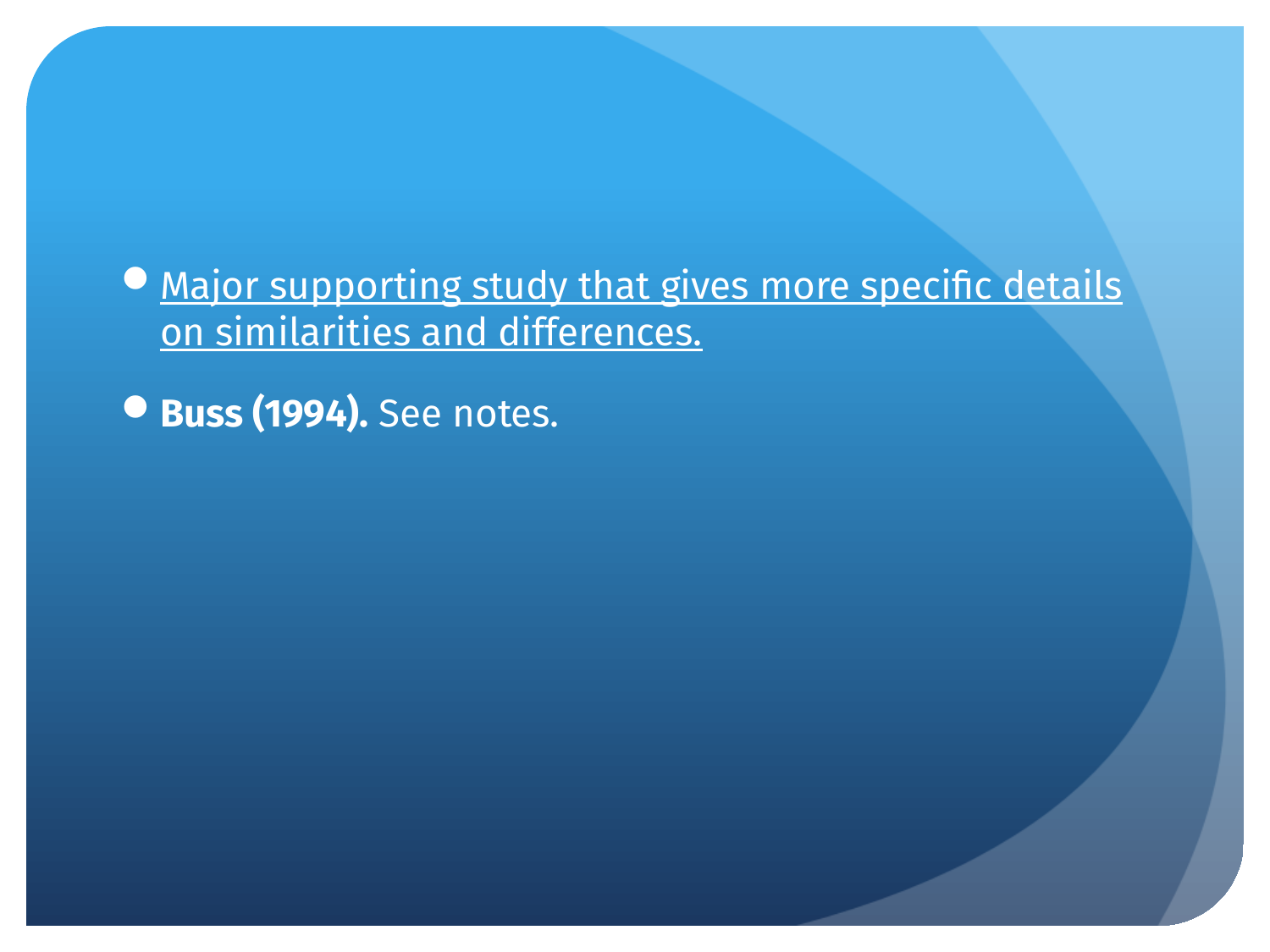

#
Major supporting study that gives more specific details on similarities and differences.
Buss (1994). See notes.